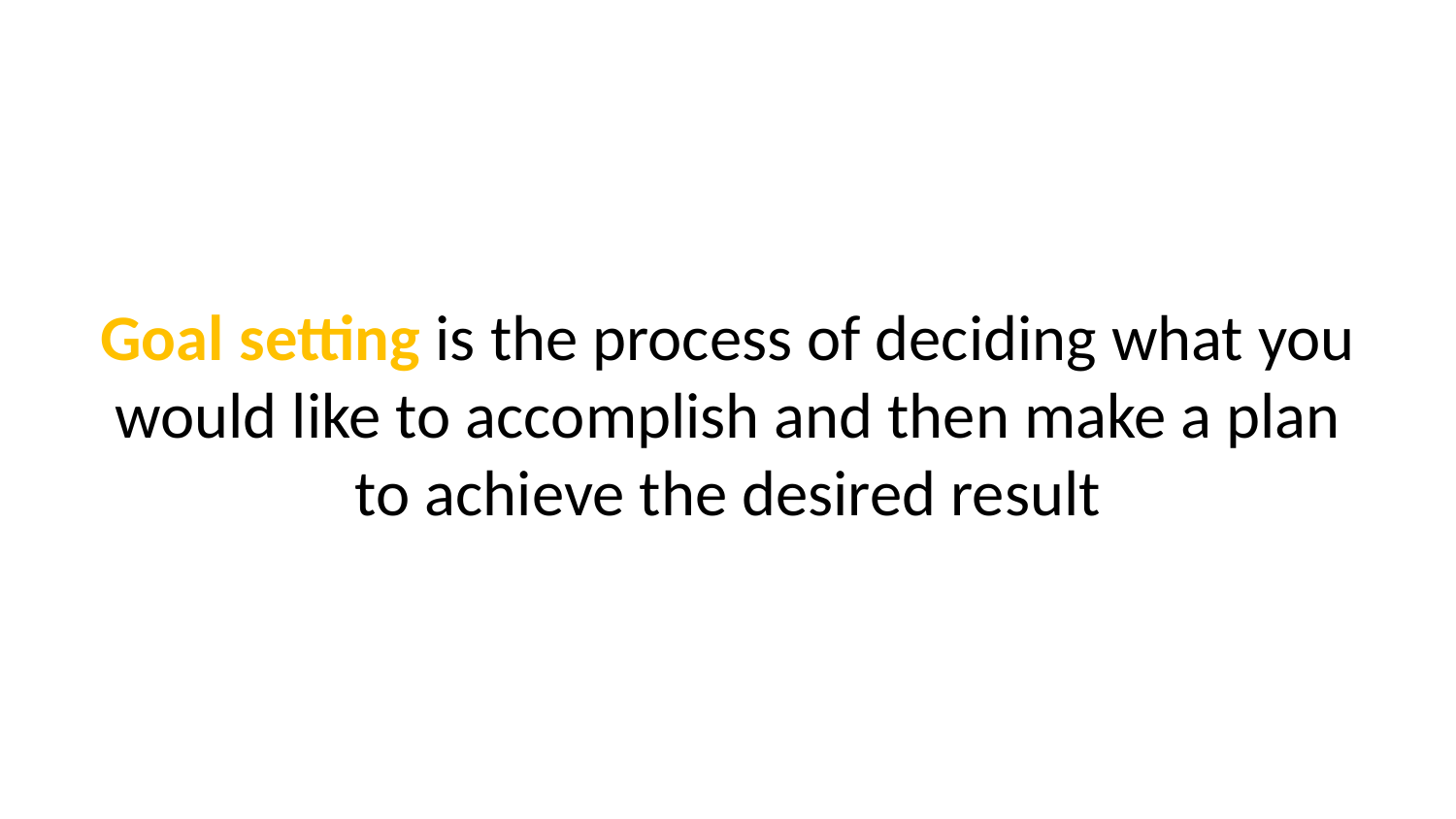

Goal setting is the process of deciding what you would like to accomplish and then make a plan to achieve the desired result